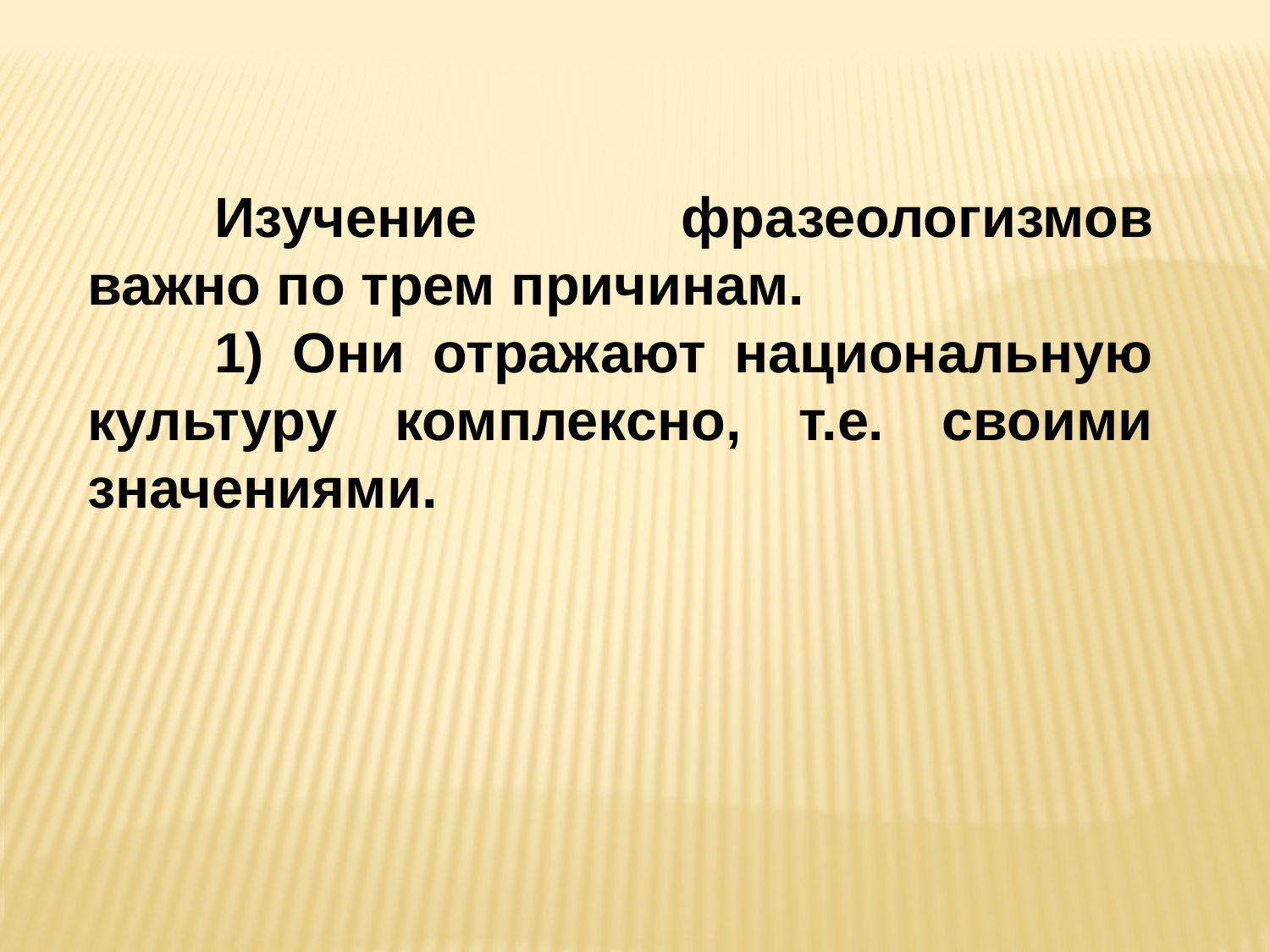

Изучение фразеологизмов важно по трем причинам.
	1) Они отражают национальную культуру комплексно, т.е. своими значениями.